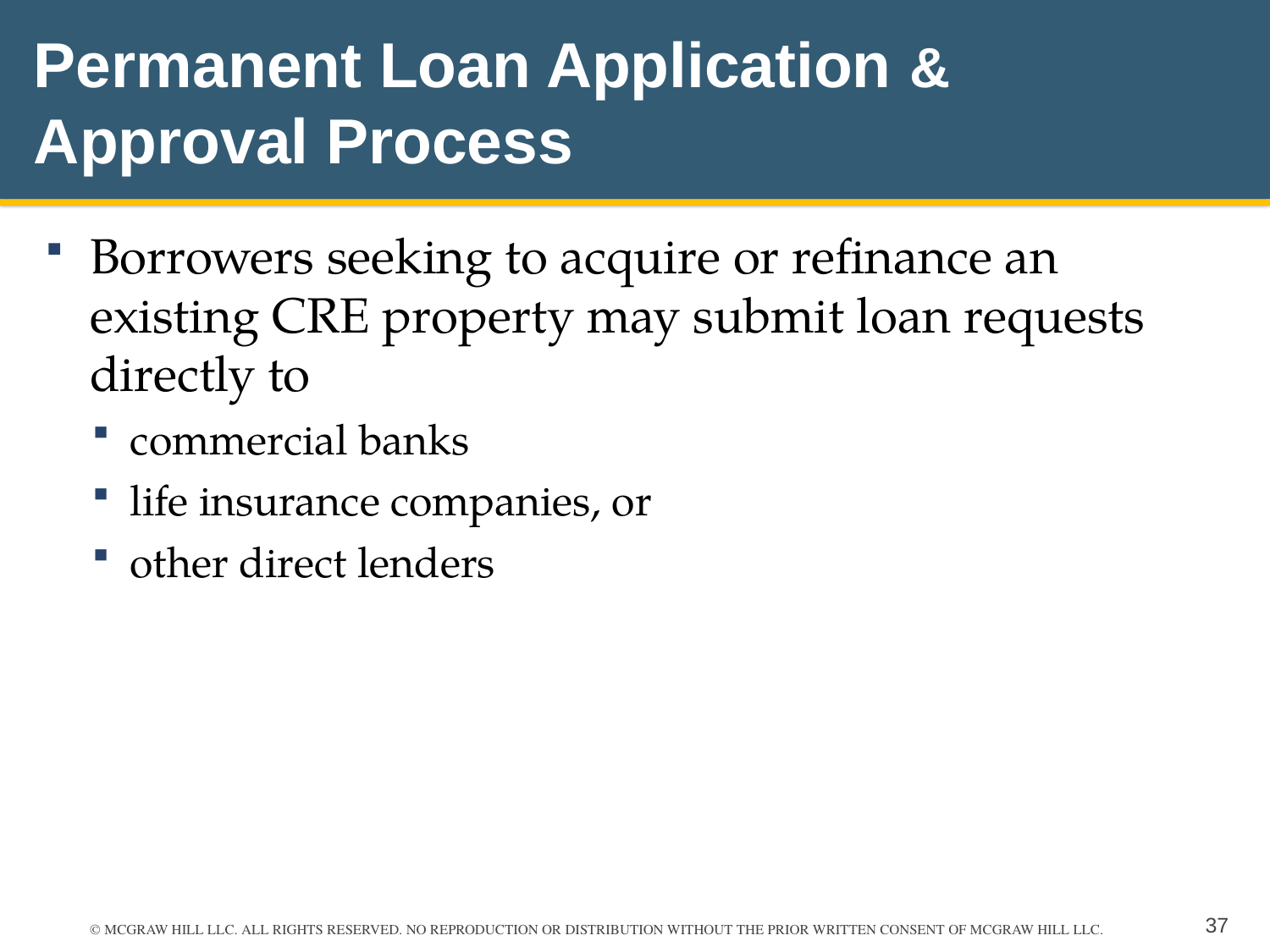

# Permanent Loan Application & Approval Process
Borrowers seeking to acquire or refinance an existing CRE property may submit loan requests directly to
commercial banks
life insurance companies, or
other direct lenders
© MCGRAW HILL LLC. ALL RIGHTS RESERVED. NO REPRODUCTION OR DISTRIBUTION WITHOUT THE PRIOR WRITTEN CONSENT OF MCGRAW HILL LLC.
37